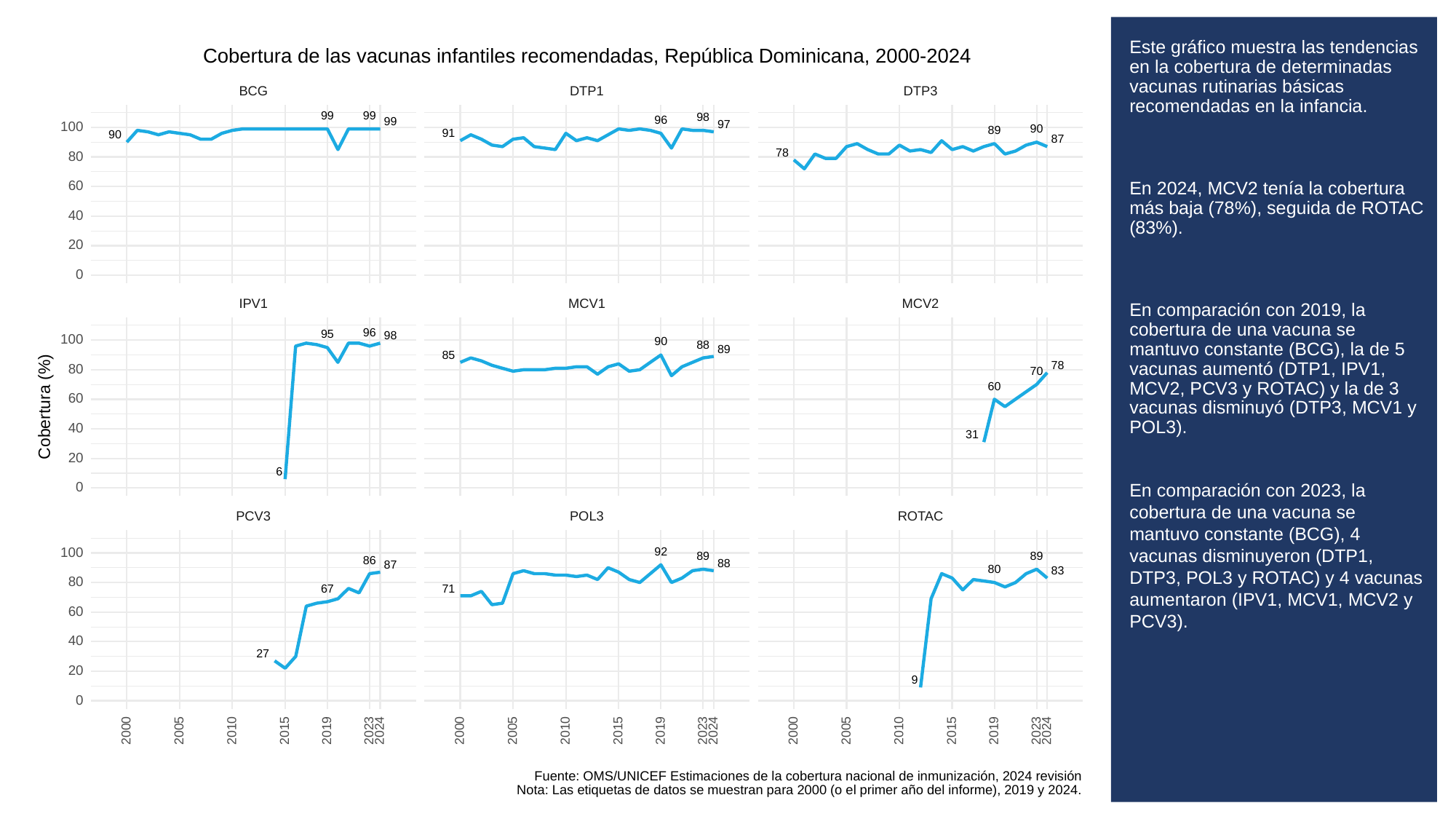

# Este gráfico muestra las tendencias en la cobertura de determinadas vacunas rutinarias básicas recomendadas en la infancia.

En 2024, MCV2 tenía la cobertura más baja (78%), seguida de ROTAC (83%).

En comparación con 2019, la cobertura de una vacuna se mantuvo constante (BCG), la de 5 vacunas aumentó (DTP1, IPV1, MCV2, PCV3 y ROTAC) y la de 3 vacunas disminuyó (DTP3, MCV1 y POL3).

En comparación con 2023, la cobertura de una vacuna se mantuvo constante (BCG), 4 vacunas disminuyeron (DTP1, DTP3, POL3 y ROTAC) y 4 vacunas aumentaron (IPV1, MCV1, MCV2 y PCV3).

Cobertura de las vacunas infantiles recomendadas, República Dominicana, 2000-2024
BCG
DTP3
DTP1

99
99

98
96
99
97
100
90
89

91
90
87

78
80

60

40

20

0

MCV1
MCV2
IPV1

96
95
98
100
90

88

89
85

78
80
70

60

60
Cobertura (%)

40

31

20

6

0

POL3
PCV3
ROTAC

100
92
89
89

86
88
87

80
83

80

67
71

60

40

27

20

9

0

2023
2023
2023
2000
2005
2010
2015
2019
2024
2000
2005
2010
2015
2019
2024
2000
2005
2010
2015
2019
2024
Fuente: OMS/UNICEF Estimaciones de la cobertura nacional de inmunización, 2024 revisión
Nota: Las etiquetas de datos se muestran para 2000 (o el primer año del informe), 2019 y 2024.